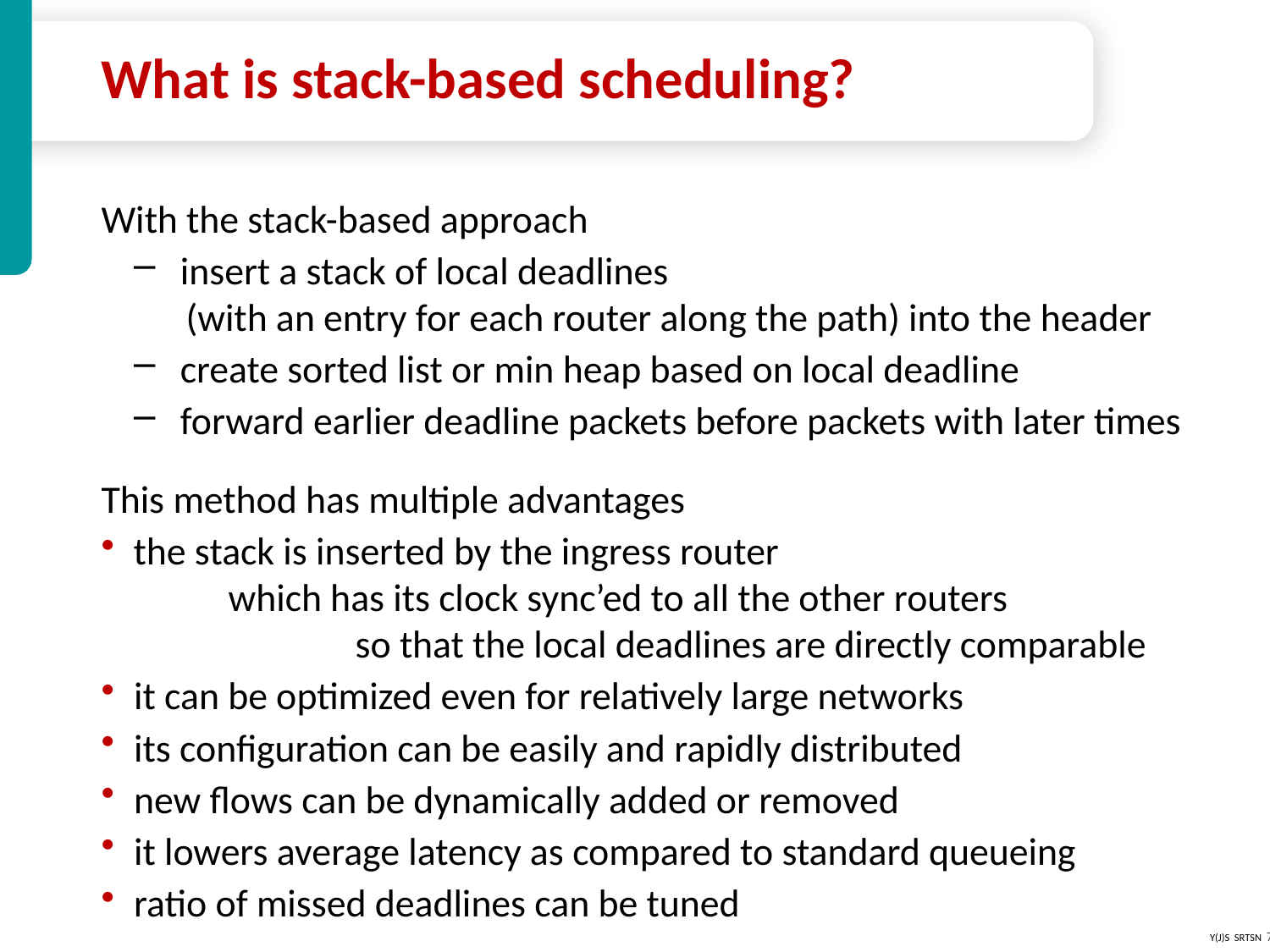

# What is stack-based scheduling?
With the stack-based approach
insert a stack of local deadlines
      (with an entry for each router along the path) into the header
create sorted list or min heap based on local deadline
forward earlier deadline packets before packets with later times
This method has multiple advantages
 the stack is inserted by the ingress router
	which has its clock sync’ed to all the other routers
		so that the local deadlines are directly comparable
it can be optimized even for relatively large networks
its configuration can be easily and rapidly distributed
new flows can be dynamically added or removed
it lowers average latency as compared to standard queueing
ratio of missed deadlines can be tuned